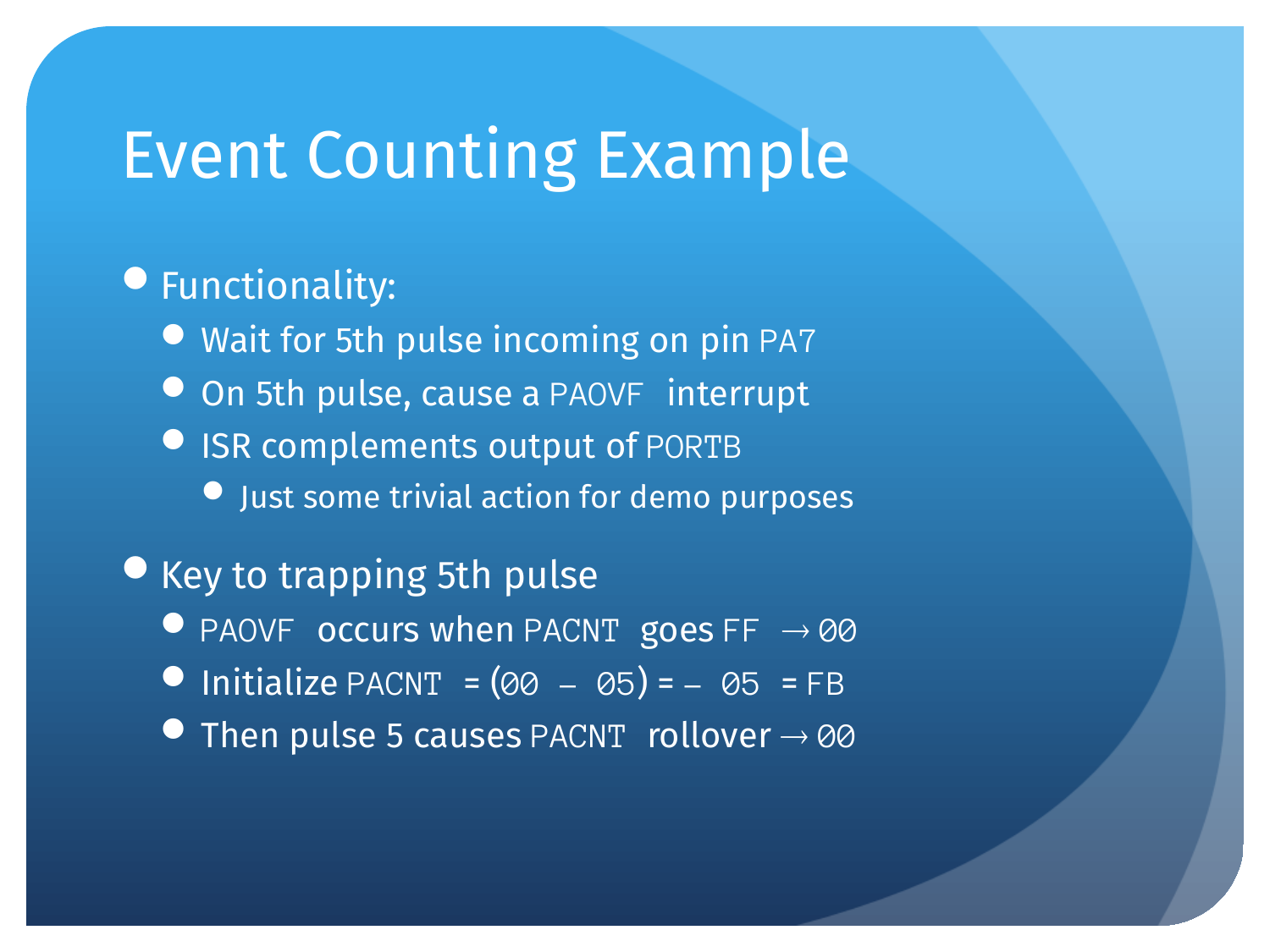

# Event Counting Example
Functionality:
Wait for 5th pulse incoming on pin PA7
On 5th pulse, cause a PAOVF interrupt
ISR complements output of PORTB
Just some trivial action for demo purposes
Key to trapping 5th pulse
PAOVF occurs when PACNT goes FF → 00
Initialize PACNT = (00 - 05) = - 05 = FB
Then pulse 5 causes PACNT rollover → 00